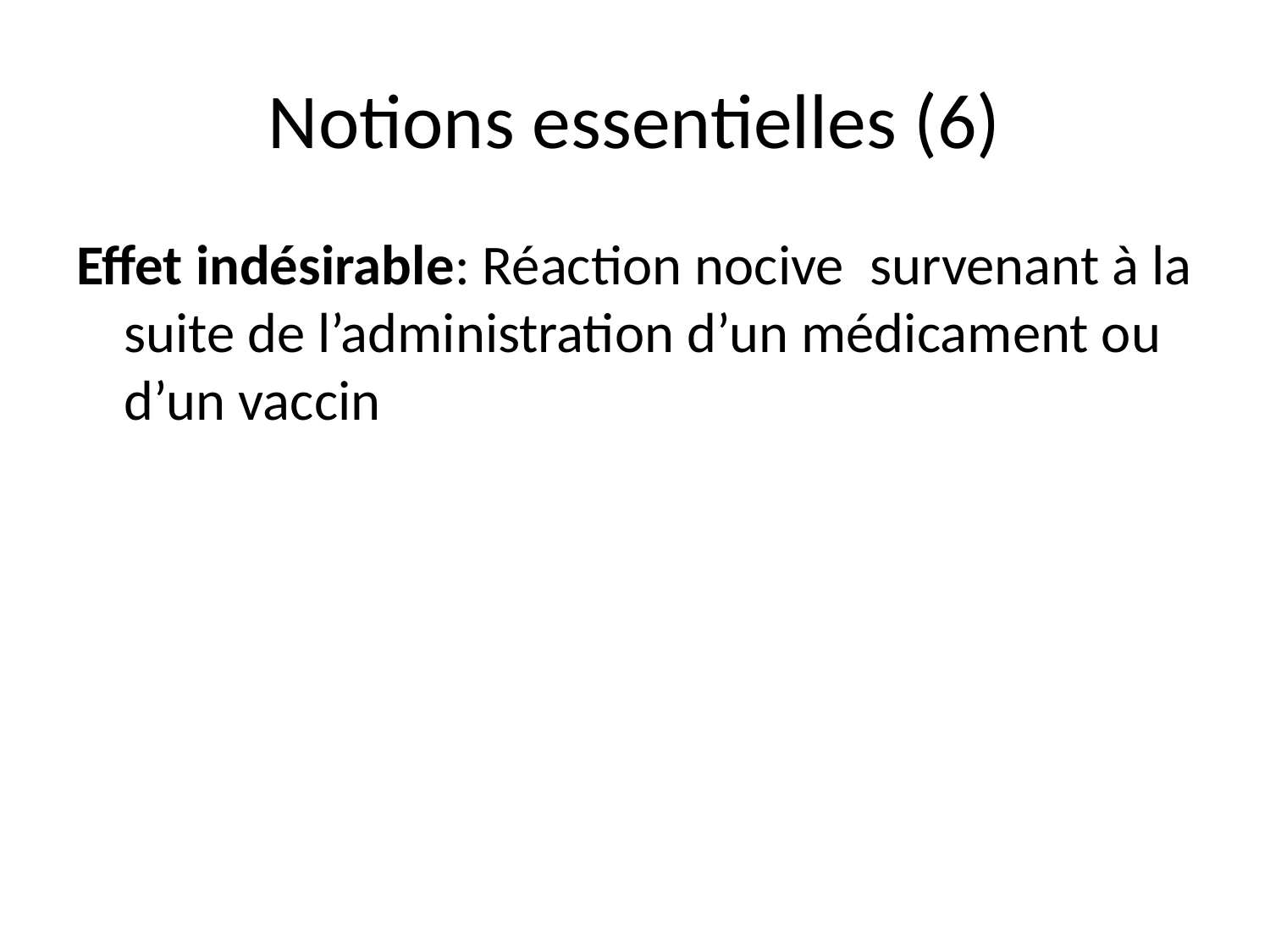

# Notions essentielles (6)
Effet indésirable: Réaction nocive  survenant à la suite de l’administration d’un médicament ou d’un vaccin